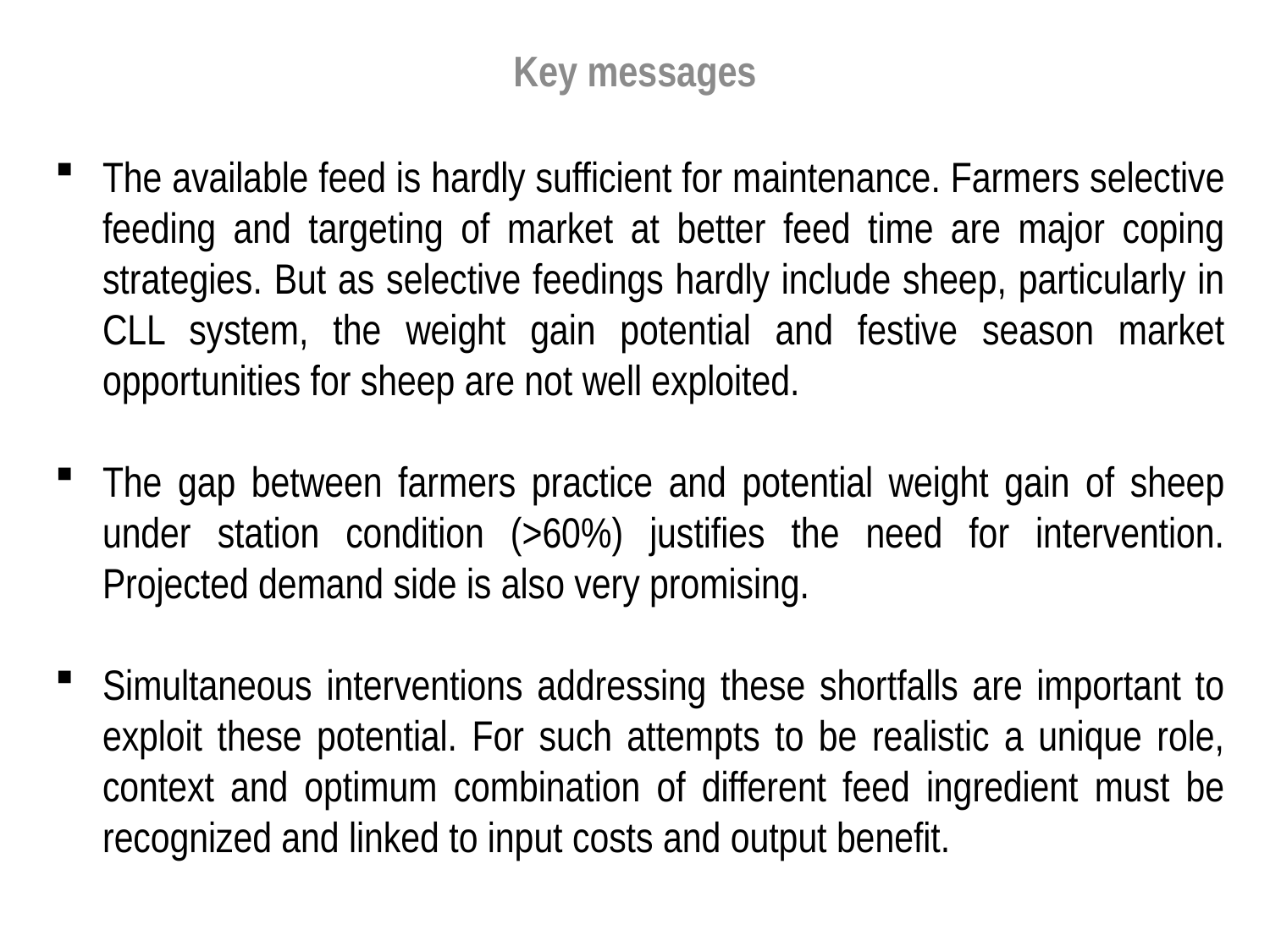

Key messages

The available feed is hardly sufficient for maintenance. Farmers selective feeding and targeting of market at better feed time are major coping strategies. But as selective feedings hardly include sheep, particularly in CLL system, the weight gain potential and festive season market opportunities for sheep are not well exploited.

The gap between farmers practice and potential weight gain of sheep under station condition (>60%) justifies the need for intervention. Projected demand side is also very promising.

Simultaneous interventions addressing these shortfalls are important to exploit these potential. For such attempts to be realistic a unique role, context and optimum combination of different feed ingredient must be recognized and linked to input costs and output benefit.